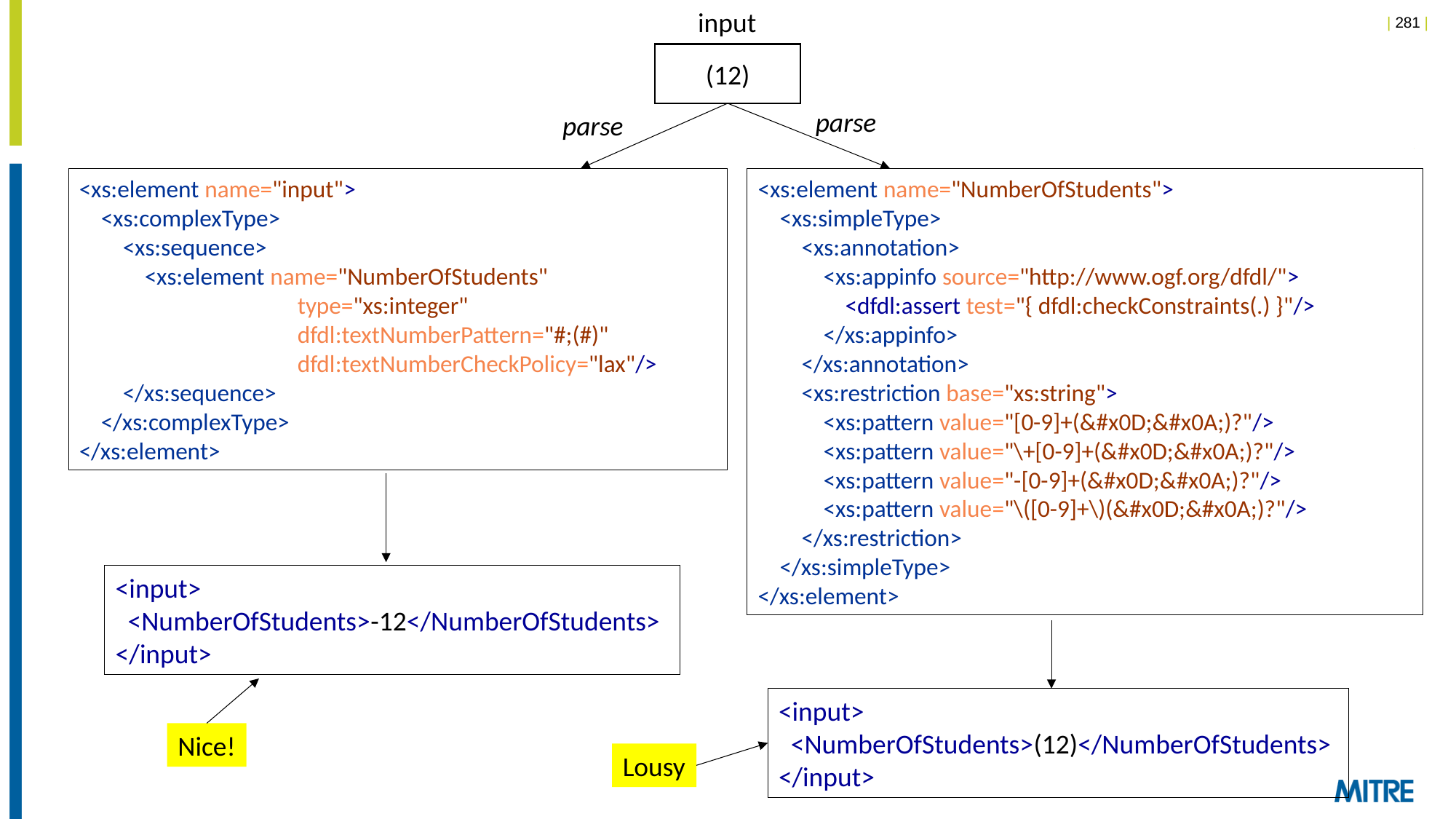

input
(12)
parse
parse
<xs:element name="input">
    <xs:complexType>
        <xs:sequence>
            <xs:element name="NumberOfStudents"
 		type="xs:integer"
                		dfdl:textNumberPattern="#;(#)"
                		dfdl:textNumberCheckPolicy="lax"/>
        </xs:sequence>
    </xs:complexType>
</xs:element>
<xs:element name="NumberOfStudents">
    <xs:simpleType>
        <xs:annotation>
            <xs:appinfo source="http://www.ogf.org/dfdl/">
                <dfdl:assert test="{ dfdl:checkConstraints(.) }"/>
            </xs:appinfo>
        </xs:annotation>
        <xs:restriction base="xs:string">
            <xs:pattern value="[0-9]+(&#x0D;&#x0A;)?"/>
            <xs:pattern value="\+[0-9]+(&#x0D;&#x0A;)?"/>
            <xs:pattern value="-[0-9]+(&#x0D;&#x0A;)?"/>
            <xs:pattern value="\([0-9]+\)(&#x0D;&#x0A;)?"/>
        </xs:restriction>
    </xs:simpleType>
</xs:element>
<input>
  <NumberOfStudents>-12</NumberOfStudents>
</input>
<input>
  <NumberOfStudents>(12)</NumberOfStudents>
</input>
Nice!
Lousy